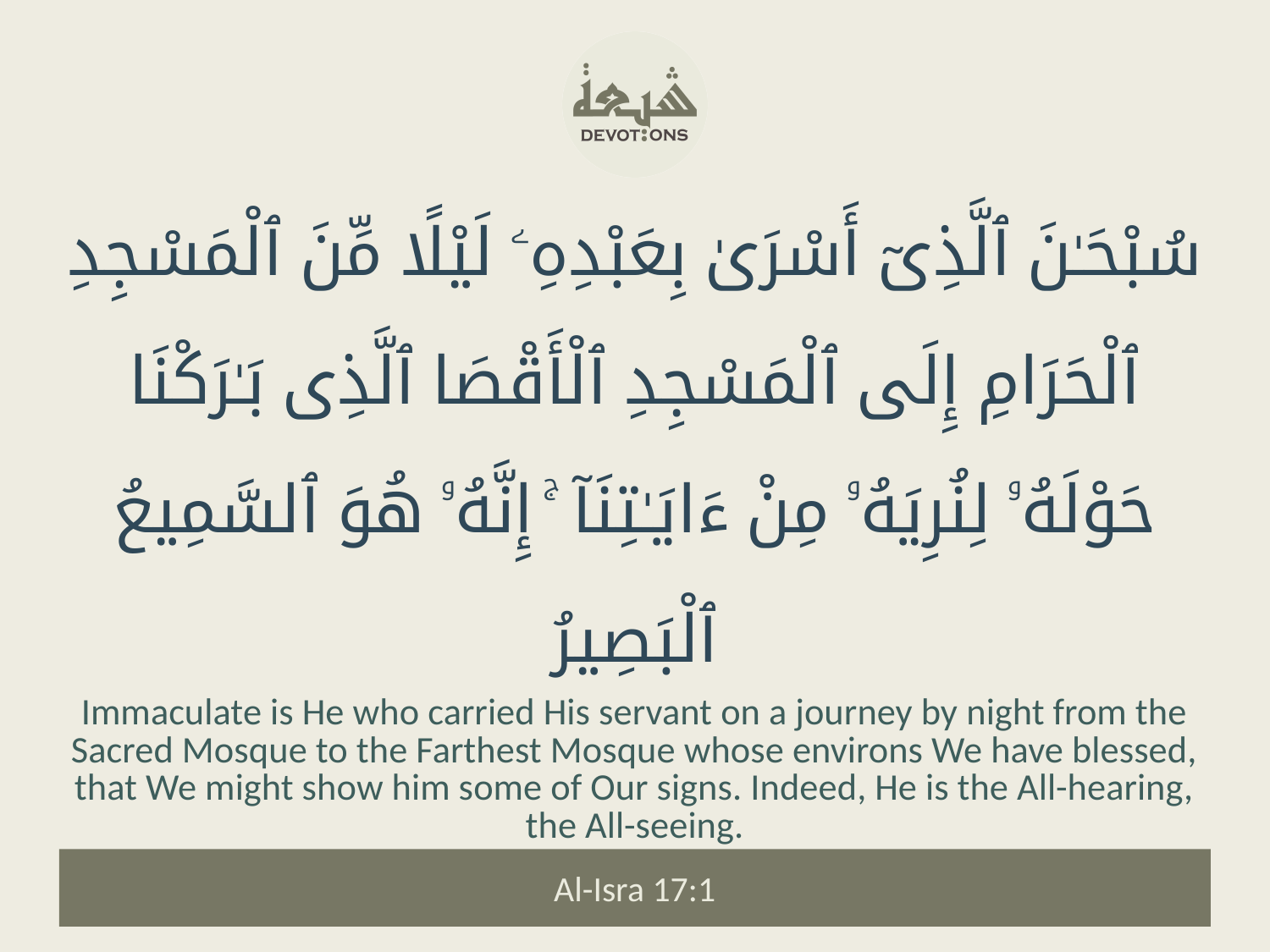

سُبْحَـٰنَ ٱلَّذِىٓ أَسْرَىٰ بِعَبْدِهِۦ لَيْلًا مِّنَ ٱلْمَسْجِدِ ٱلْحَرَامِ إِلَى ٱلْمَسْجِدِ ٱلْأَقْصَا ٱلَّذِى بَـٰرَكْنَا حَوْلَهُۥ لِنُرِيَهُۥ مِنْ ءَايَـٰتِنَآ ۚ إِنَّهُۥ هُوَ ٱلسَّمِيعُ ٱلْبَصِيرُ
Immaculate is He who carried His servant on a journey by night from the Sacred Mosque to the Farthest Mosque whose environs We have blessed, that We might show him some of Our signs. Indeed, He is the All-hearing, the All-seeing.
Al-Isra 17:1